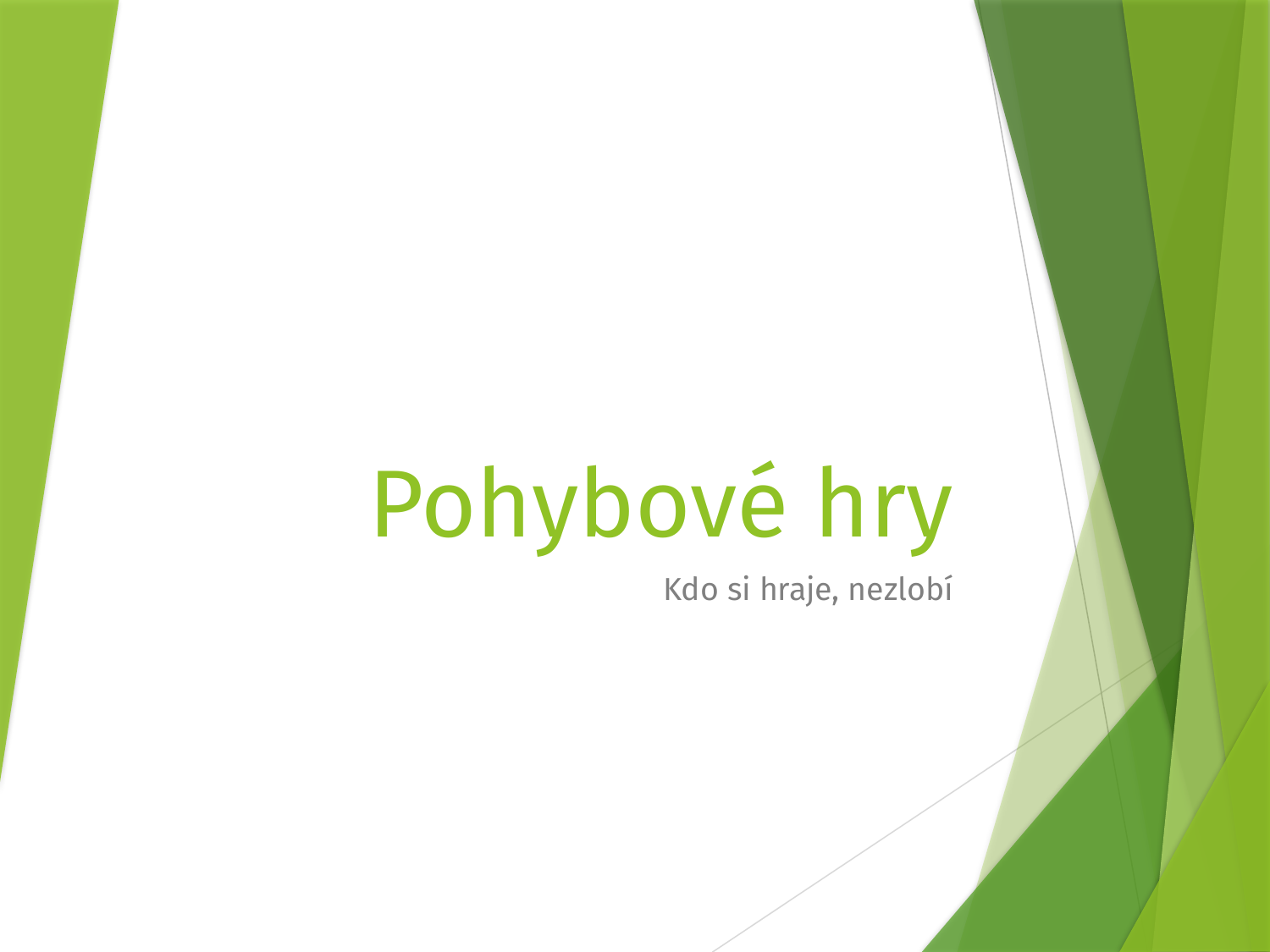

# Pohybové hry
Kdo si hraje, nezlobí